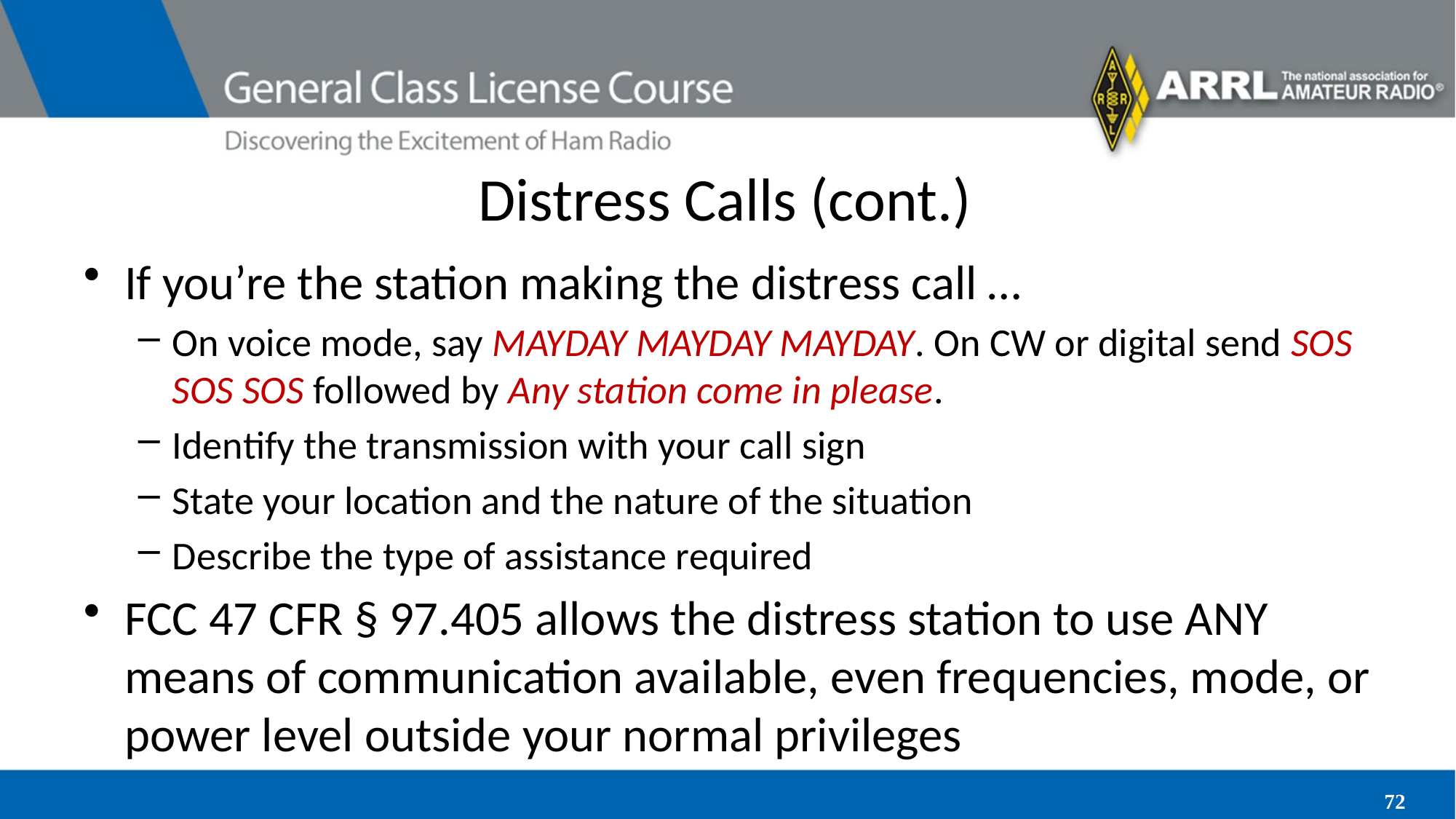

# Distress Calls (cont.)
If you’re the station making the distress call …
On voice mode, say MAYDAY MAYDAY MAYDAY. On CW or digital send SOS SOS SOS followed by Any station come in please.
Identify the transmission with your call sign
State your location and the nature of the situation
Describe the type of assistance required
FCC 47 CFR § 97.405 allows the distress station to use ANY means of communication available, even frequencies, mode, or power level outside your normal privileges